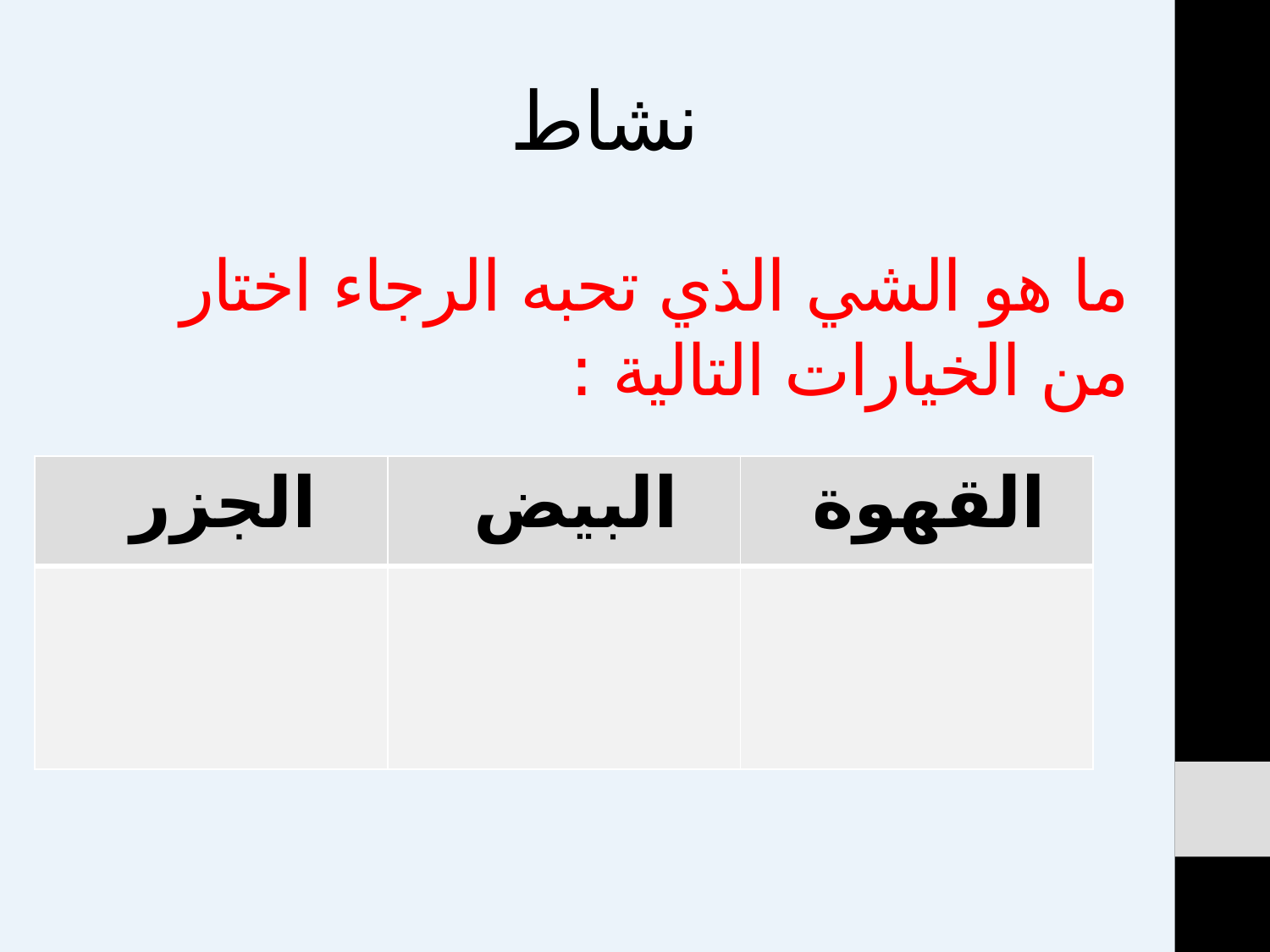

# نشاط
ما هو الشي الذي تحبه الرجاء اختار من الخيارات التالية :
| الجزر | البيض | القهوة |
| --- | --- | --- |
|  |  |  |